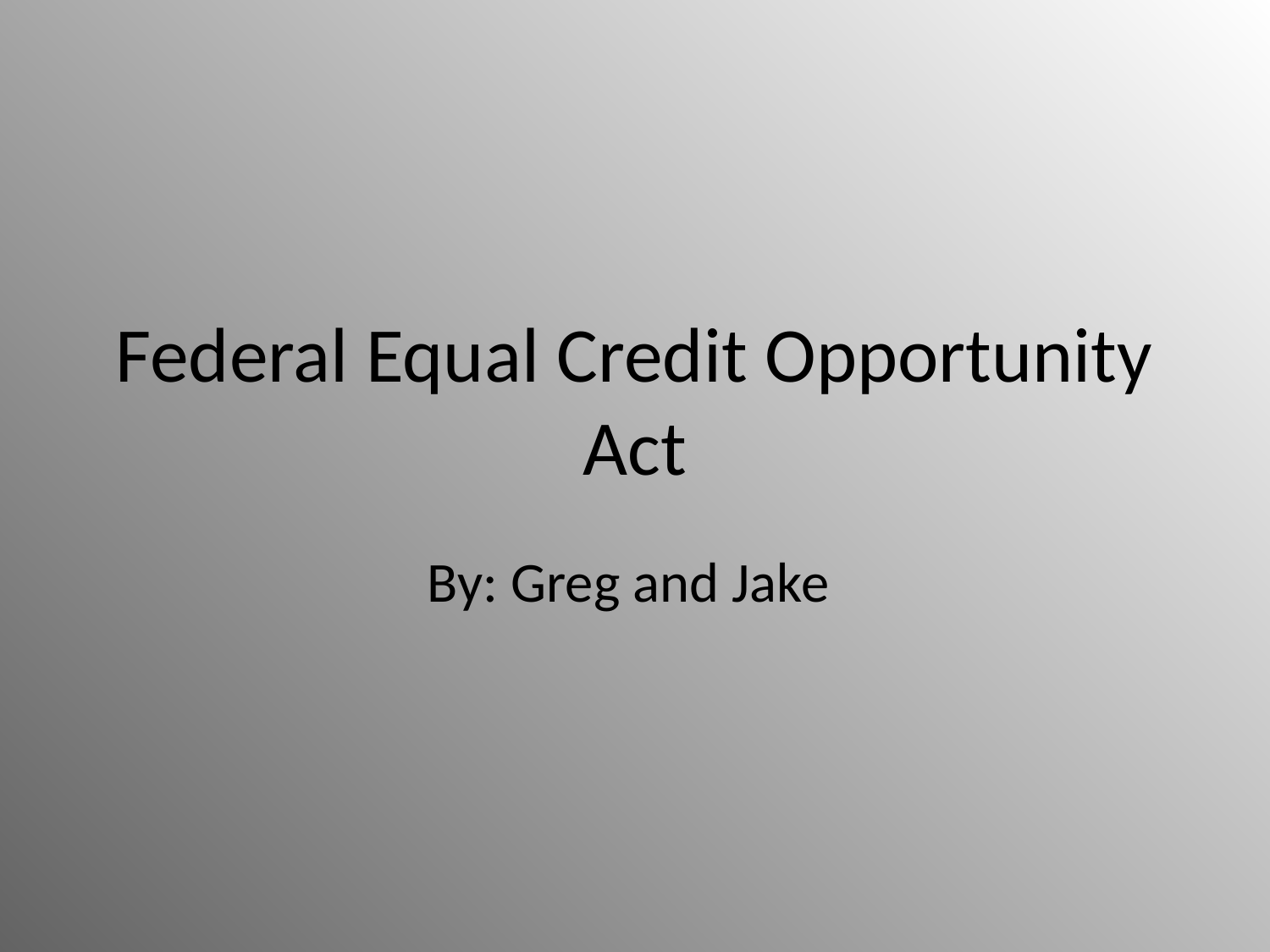

# Federal Equal Credit Opportunity Act
By: Greg and Jake